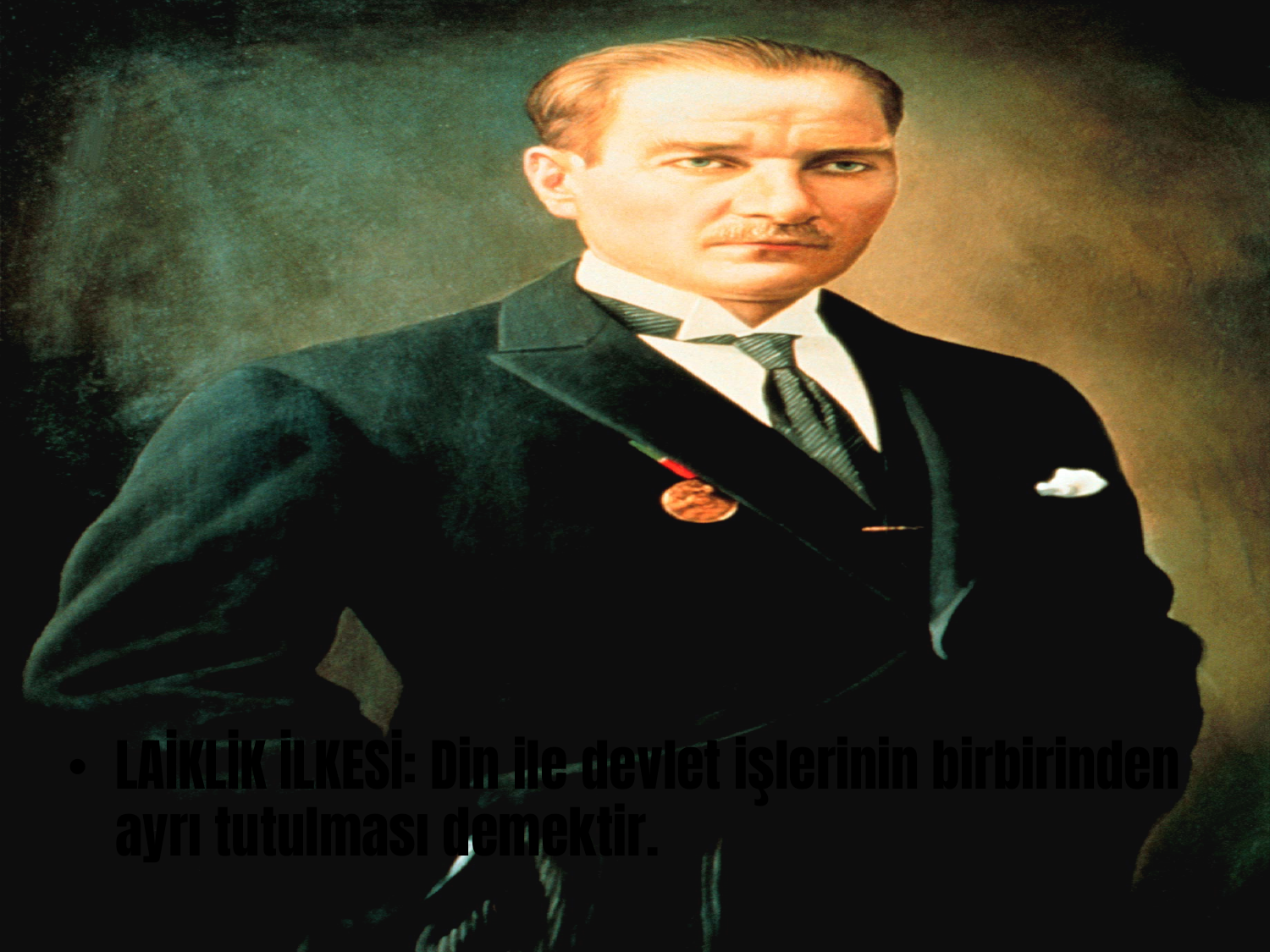

#
LAİKLİK İLKESİ: Din ile devlet işlerinin birbirinden ayrı tutulması demektir.